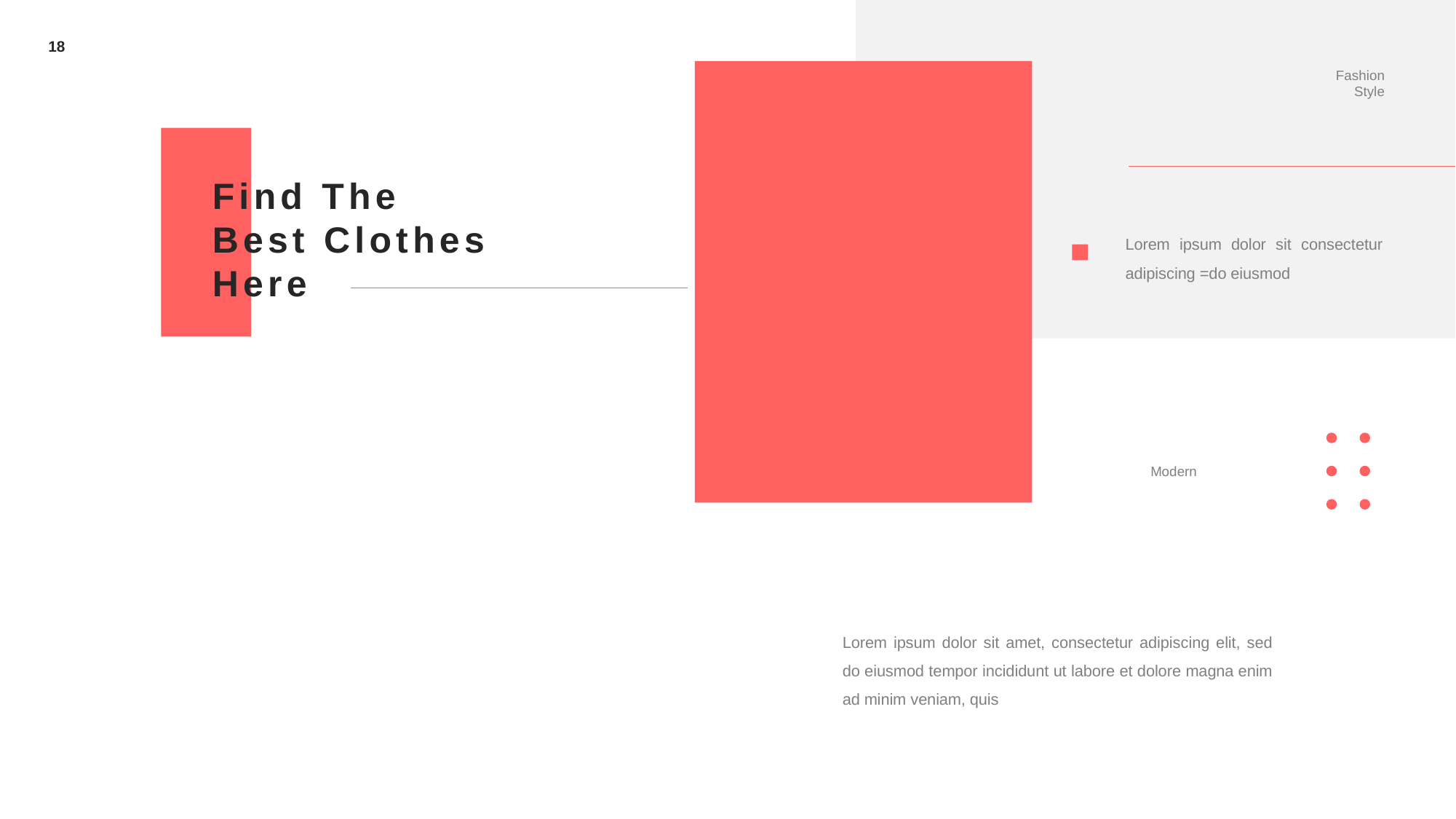

18

Fashion Style

Find The Best Clothes Here
Lorem ipsum dolor sit consectetur adipiscing =do eiusmod

Modern

Lorem ipsum dolor sit amet, consectetur adipiscing elit, sed do eiusmod tempor incididunt ut labore et dolore magna enim ad minim veniam, quis